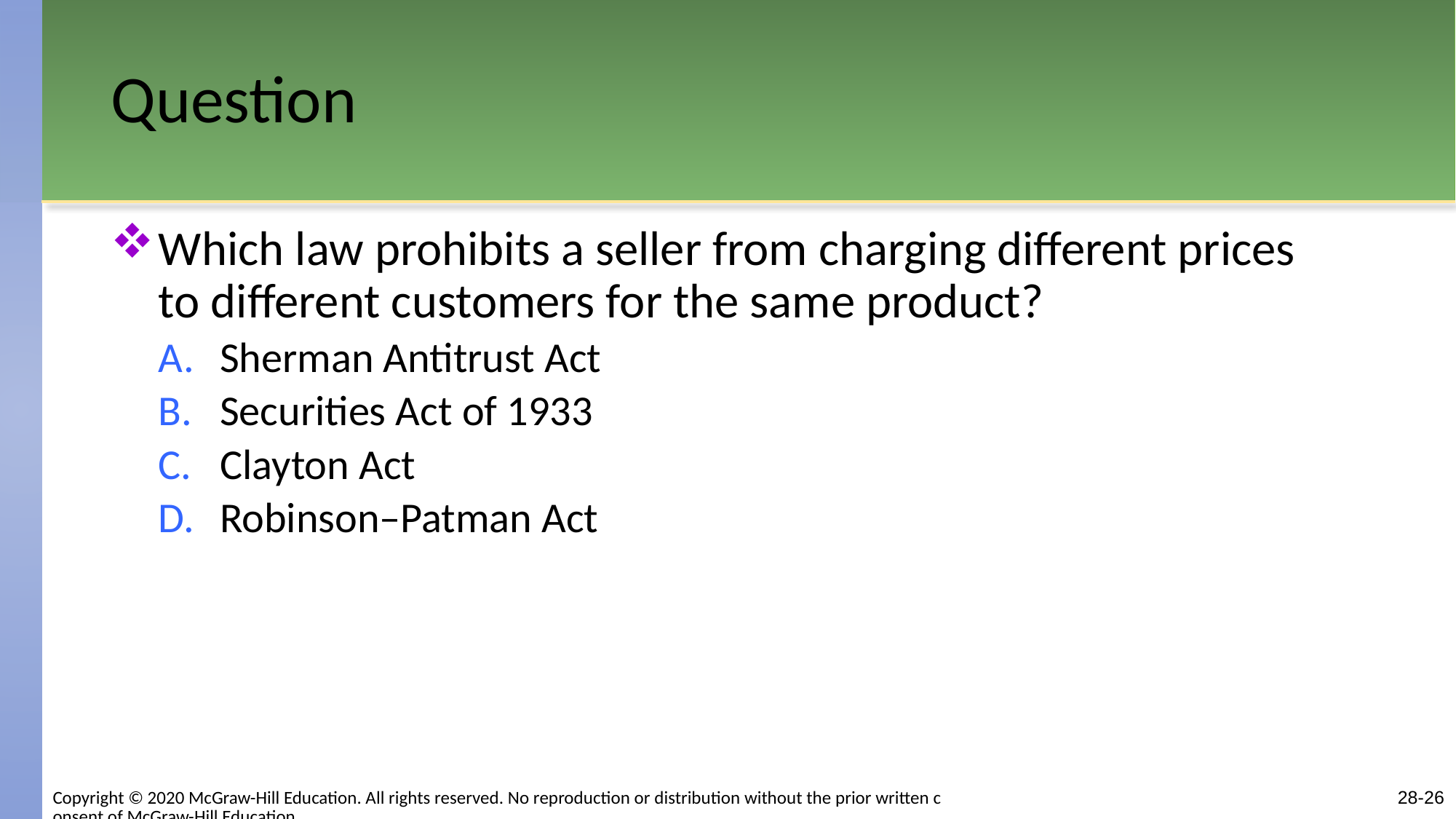

# Question
Which law prohibits a seller from charging different prices to different customers for the same product?
Sherman Antitrust Act
Securities Act of 1933
Clayton Act
Robinson–Patman Act
Copyright © 2020 McGraw-Hill Education. All rights reserved. No reproduction or distribution without the prior written consent of McGraw-Hill Education.
28-26